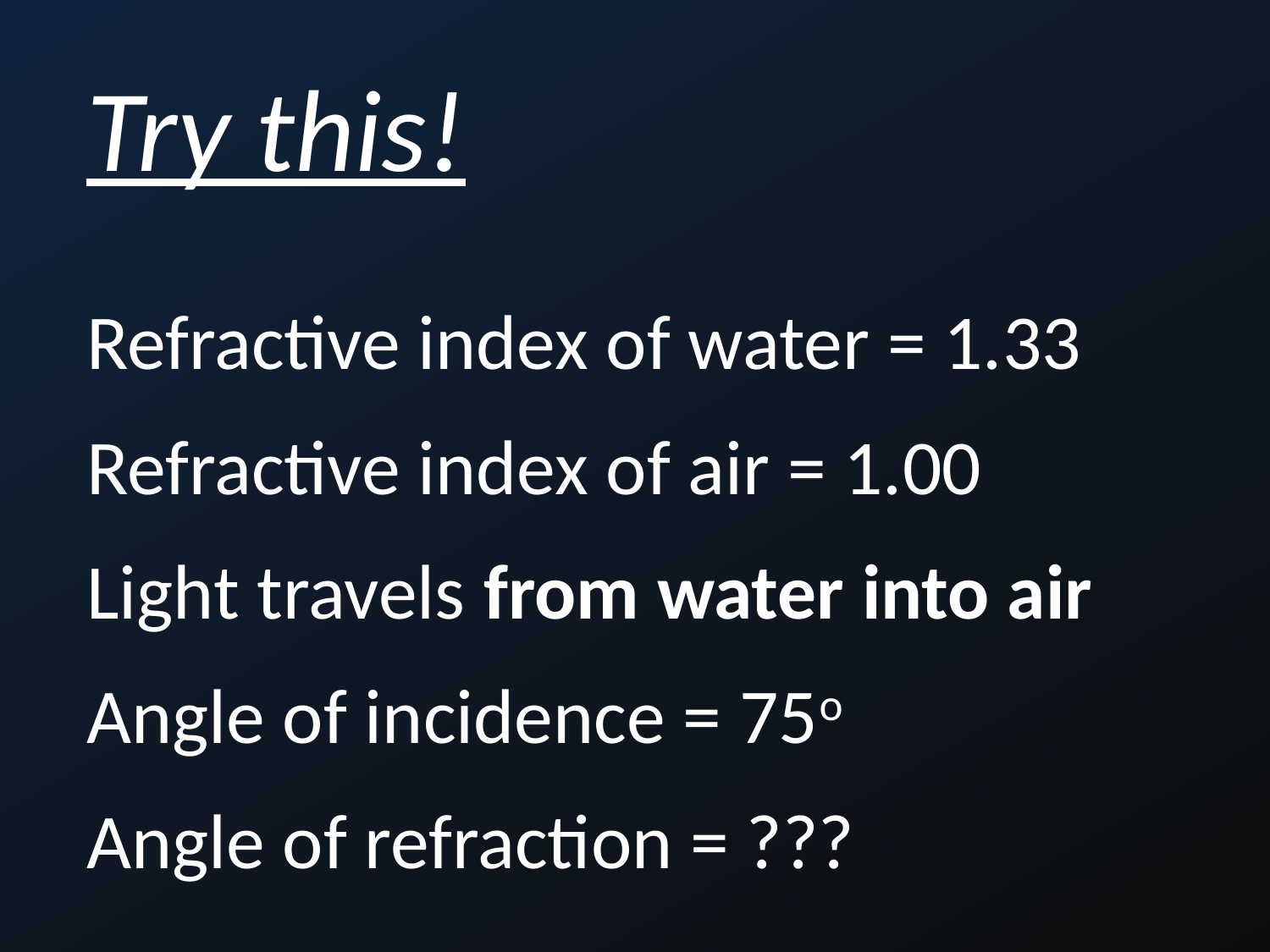

Try this!

Refractive index of water = 1.33
Refractive index of air = 1.00
Light travels from water into air
Angle of incidence = 75o
Angle of refraction = ???